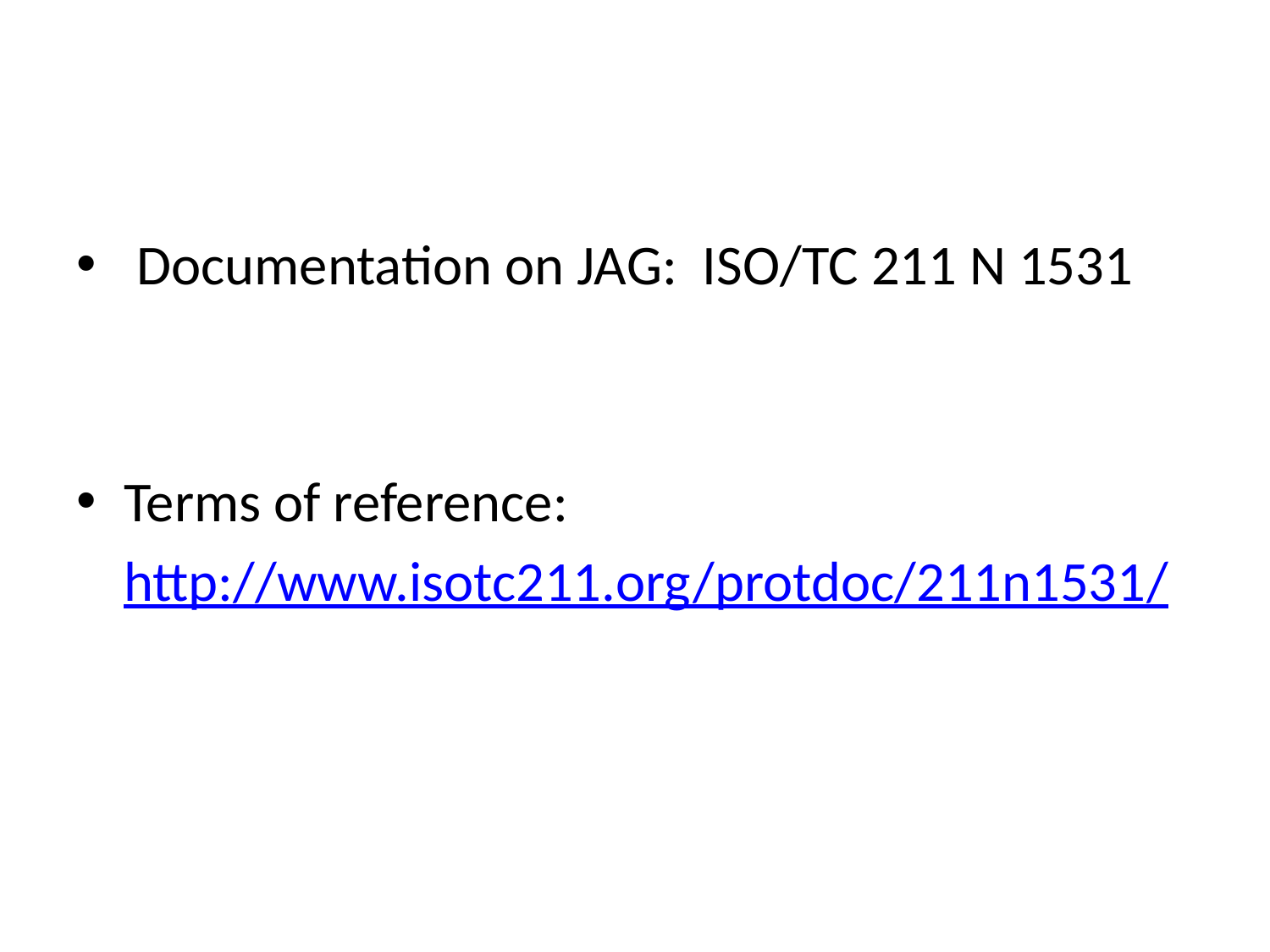

#
 Documentation on JAG:  ISO/TC 211 N 1531

Terms of reference:
	http://www.isotc211.org/protdoc/211n1531/